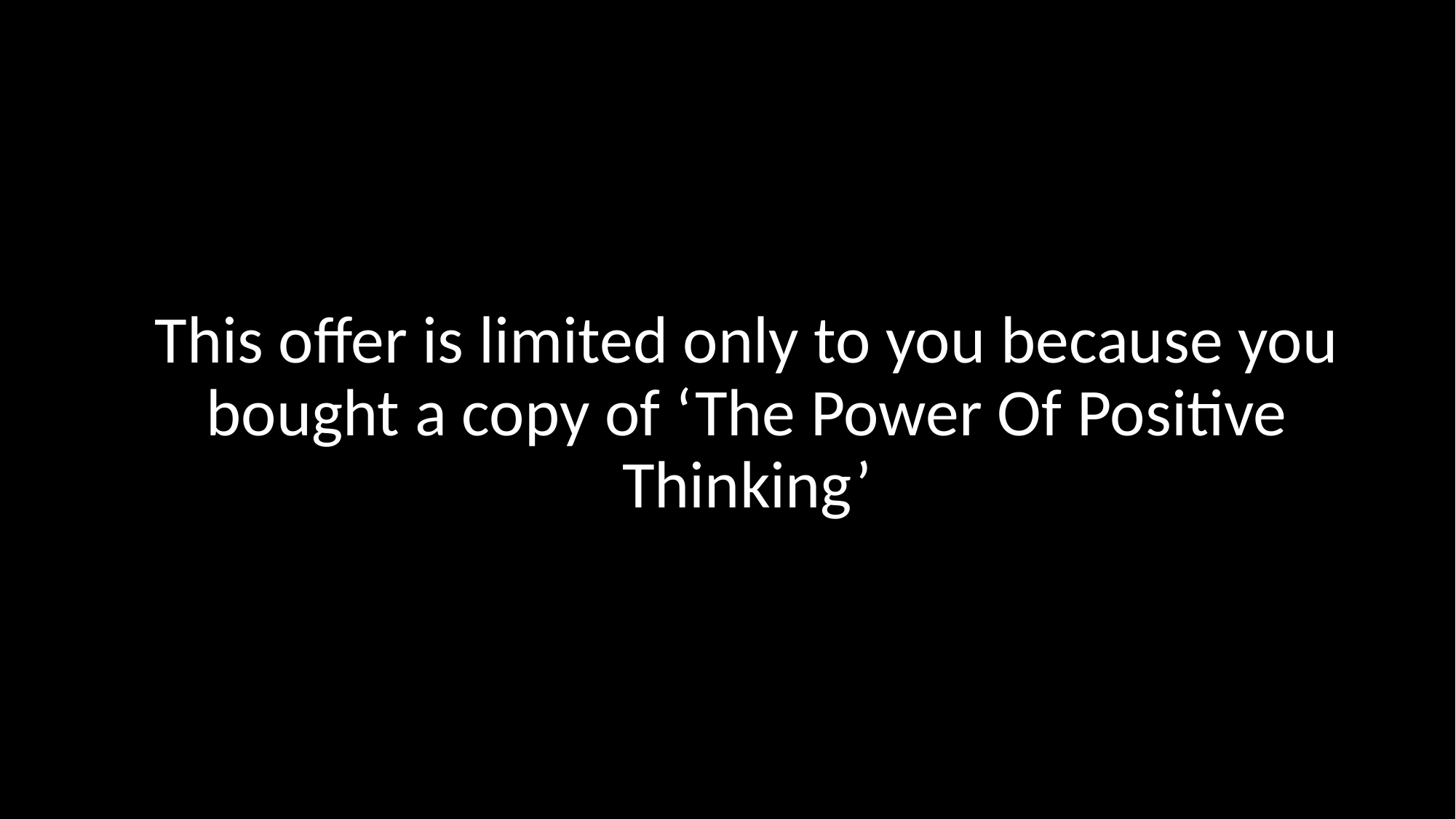

This offer is limited only to you because you bought a copy of ‘The Power Of Positive Thinking’